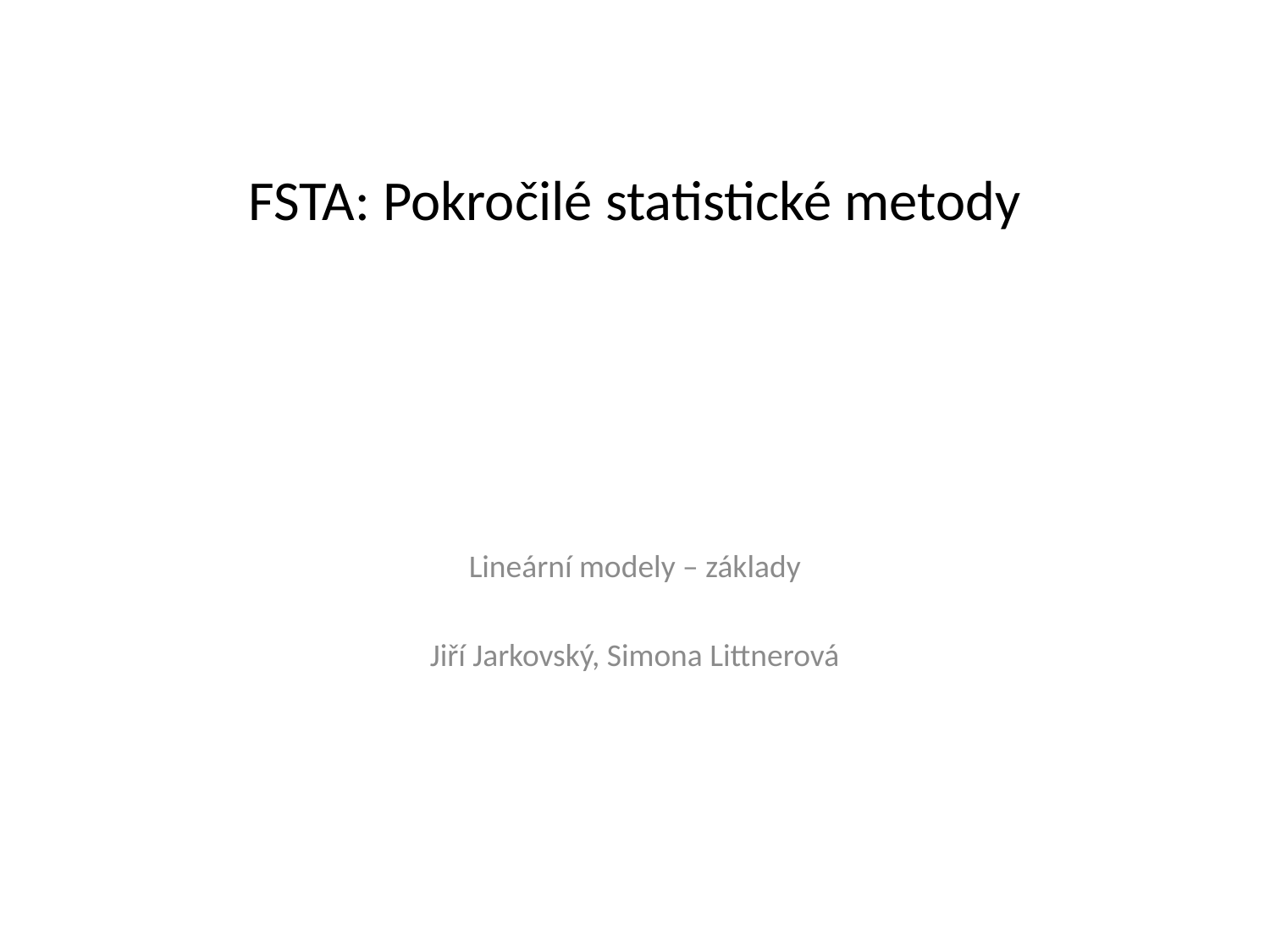

# FSTA: Pokročilé statistické metody
Lineární modely – základy

Jiří Jarkovský, Simona Littnerová